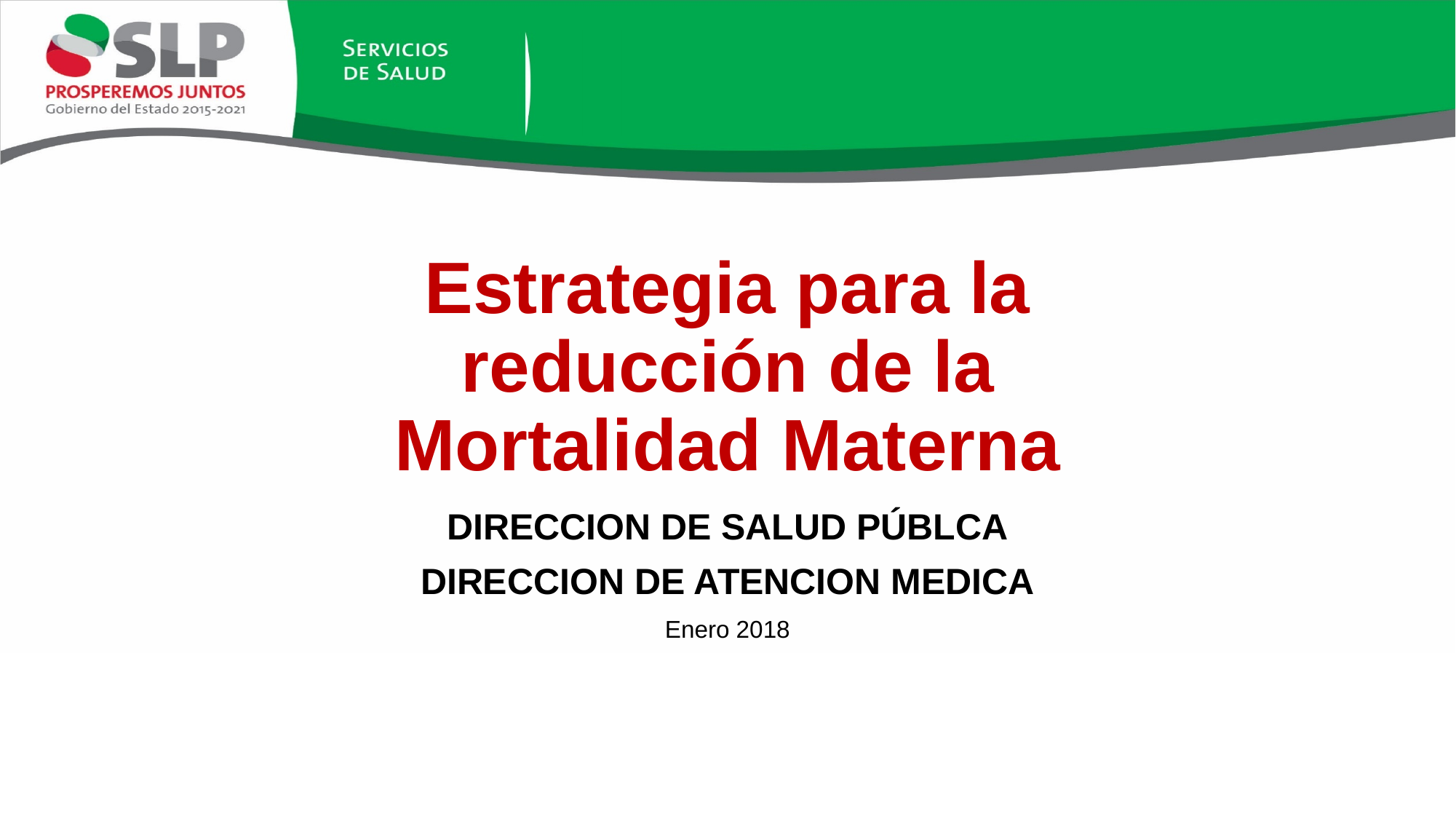

# Estrategia para la reducción de la Mortalidad Materna
DIRECCION DE SALUD PÚBLCA
DIRECCION DE ATENCION MEDICA
Enero 2018